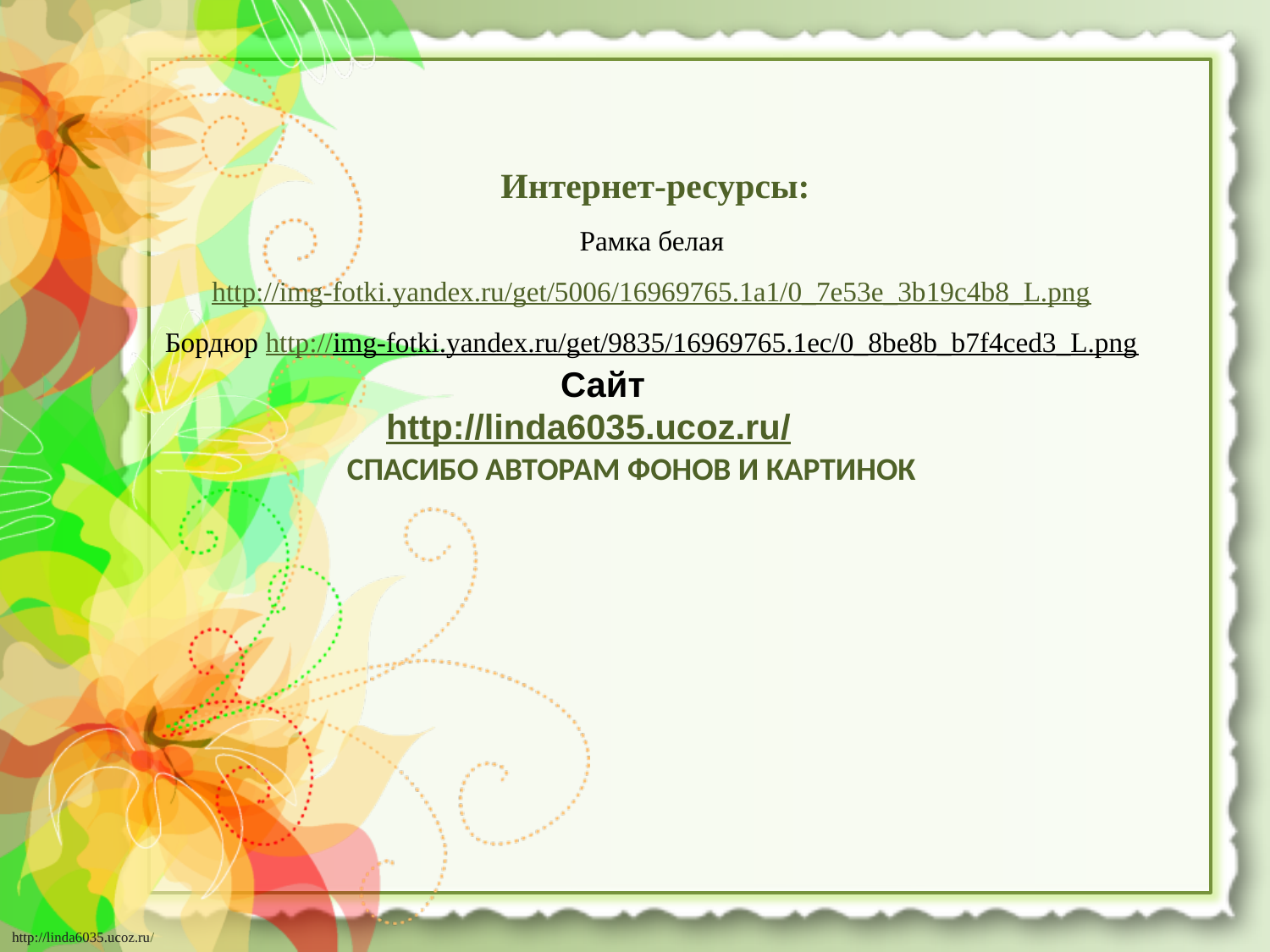

Интернет-ресурсы:
Рамка белая http://img-fotki.yandex.ru/get/5006/16969765.1a1/0_7e53e_3b19c4b8_L.png
Бордюр http://img-fotki.yandex.ru/get/9835/16969765.1ec/0_8be8b_b7f4ced3_L.png
Сайт http://linda6035.ucoz.ru/
СПАСИБО АВТОРАМ ФОНОВ И КАРТИНОК